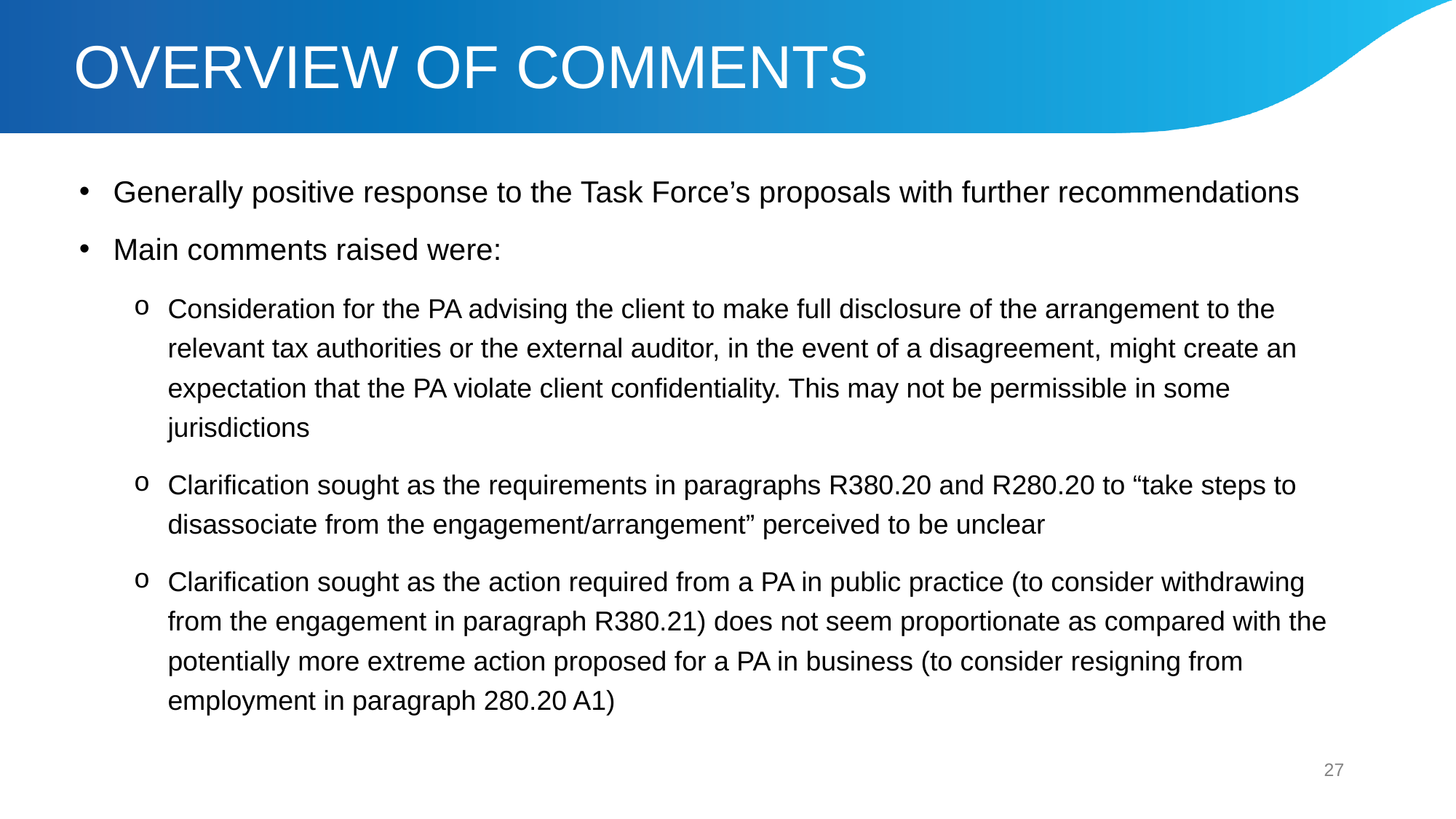

# OVERVIEW OF COMMENTS

Generally positive response to the Task Force’s proposals with further recommendations
Main comments raised were:
Consideration for the PA advising the client to make full disclosure of the arrangement to the relevant tax authorities or the external auditor, in the event of a disagreement, might create an expectation that the PA violate client confidentiality. This may not be permissible in some jurisdictions
Clarification sought as the requirements in paragraphs R380.20 and R280.20 to “take steps to disassociate from the engagement/arrangement” perceived to be unclear
Clarification sought as the action required from a PA in public practice (to consider withdrawing from the engagement in paragraph R380.21) does not seem proportionate as compared with the potentially more extreme action proposed for a PA in business (to consider resigning from employment in paragraph 280.20 A1)

27